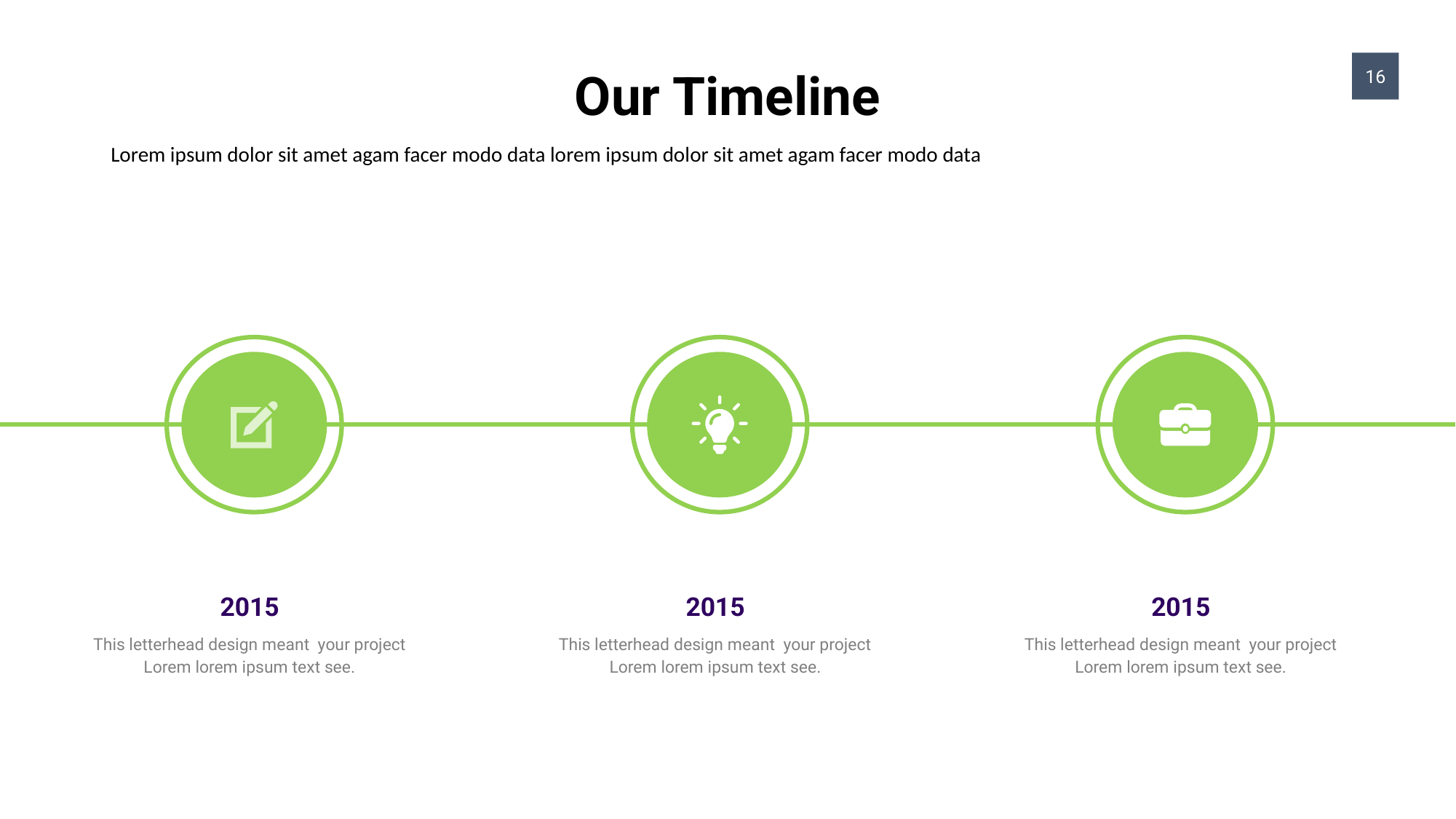

Our Timeline
16
Lorem ipsum dolor sit amet agam facer modo data lorem ipsum dolor sit amet agam facer modo data

2015
This letterhead design meant  your project Lorem lorem ipsum text see.
2015
This letterhead design meant  your project Lorem lorem ipsum text see.
2015
This letterhead design meant  your project Lorem lorem ipsum text see.